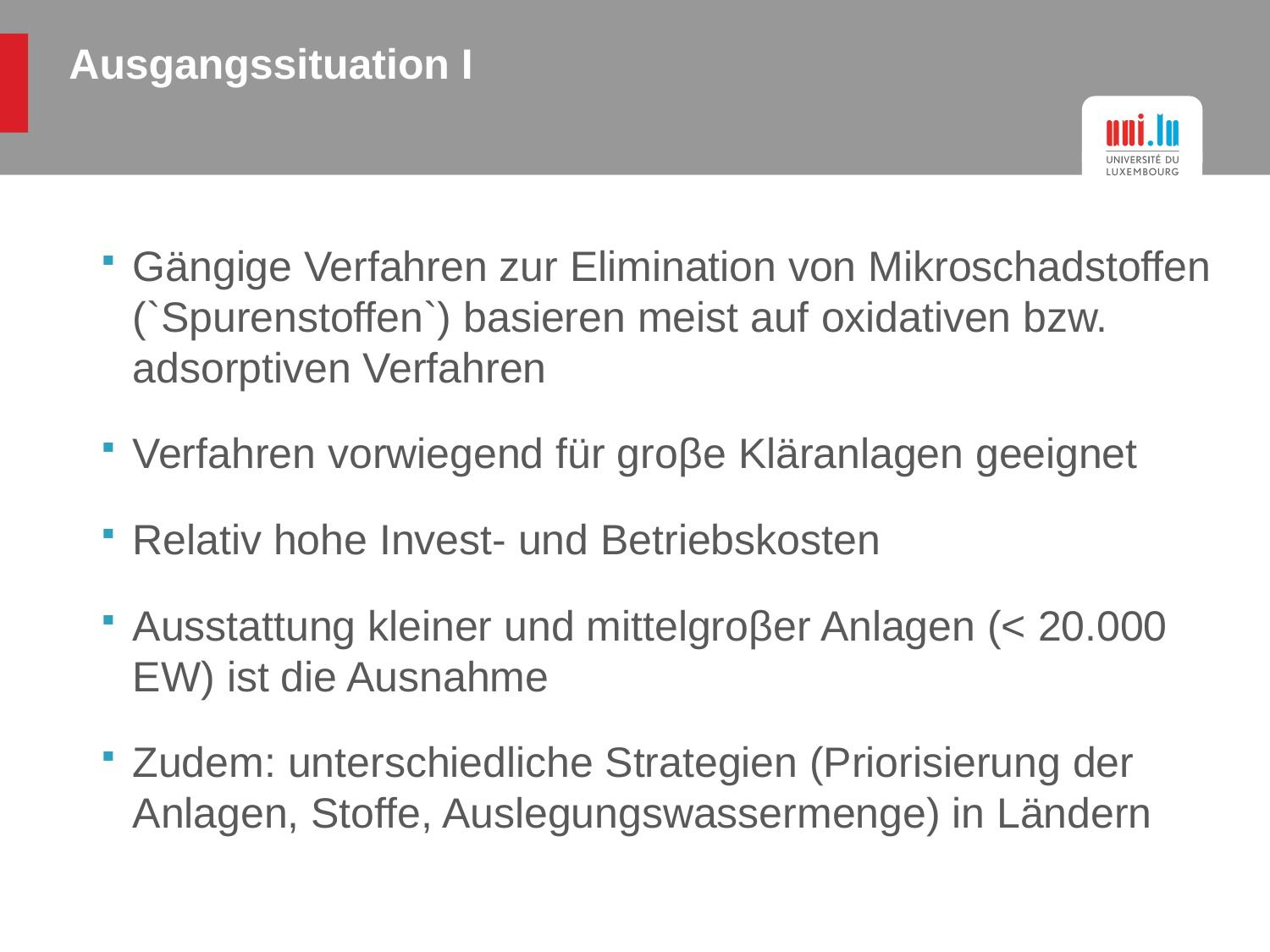

# Ausgangssituation I
Gängige Verfahren zur Elimination von Mikroschadstoffen (`Spurenstoffen`) basieren meist auf oxidativen bzw. adsorptiven Verfahren
Verfahren vorwiegend für groβe Kläranlagen geeignet
Relativ hohe Invest- und Betriebskosten
Ausstattung kleiner und mittelgroβer Anlagen (< 20.000 EW) ist die Ausnahme
Zudem: unterschiedliche Strategien (Priorisierung der Anlagen, Stoffe, Auslegungswassermenge) in Ländern